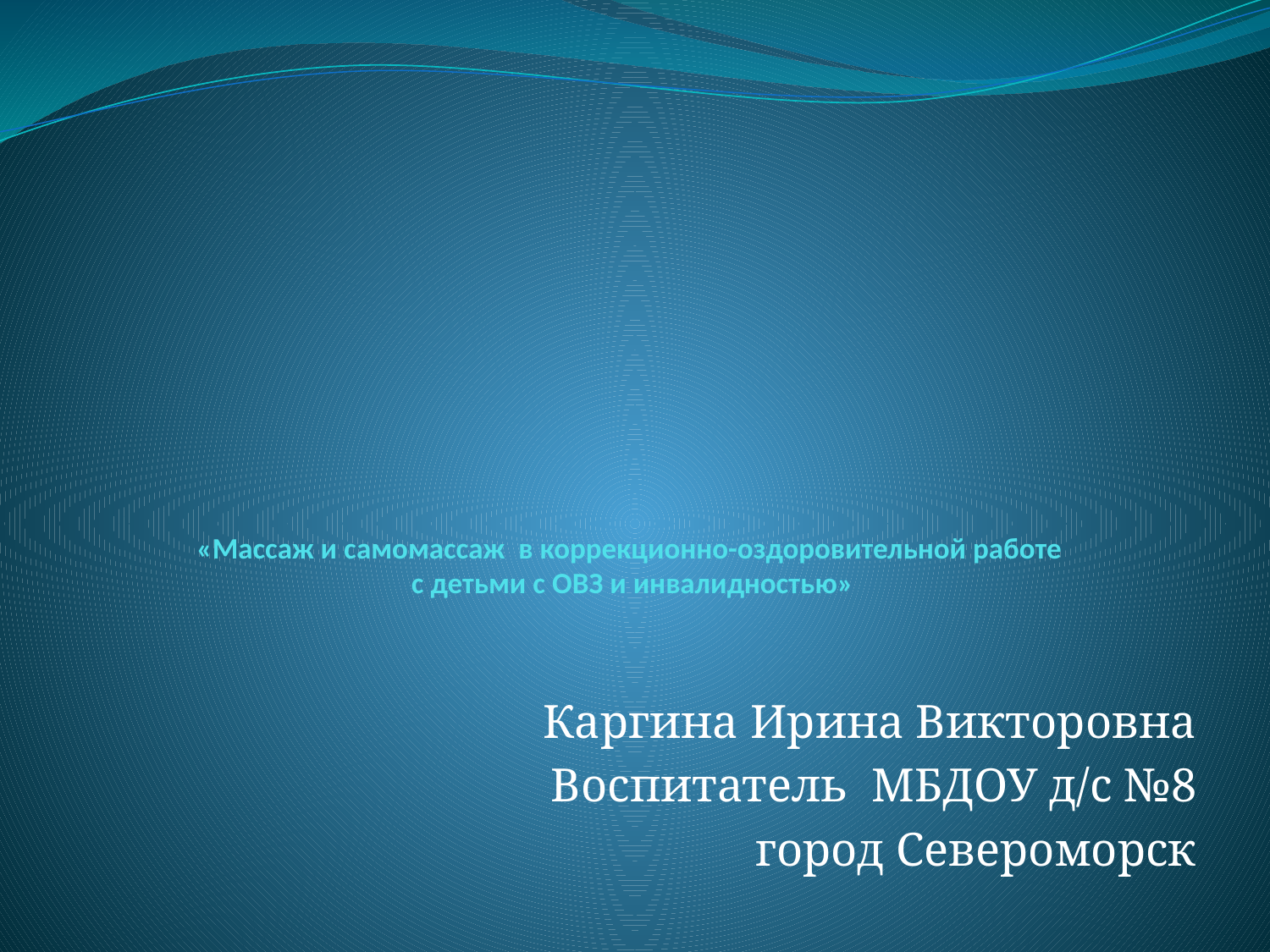

# «Массаж и самомассаж  в коррекционно-оздоровительной работе с детьми с ОВЗ и инвалидностью»
Каргина Ирина Викторовна
Воспитатель  МБДОУ д/с №8
город Североморск